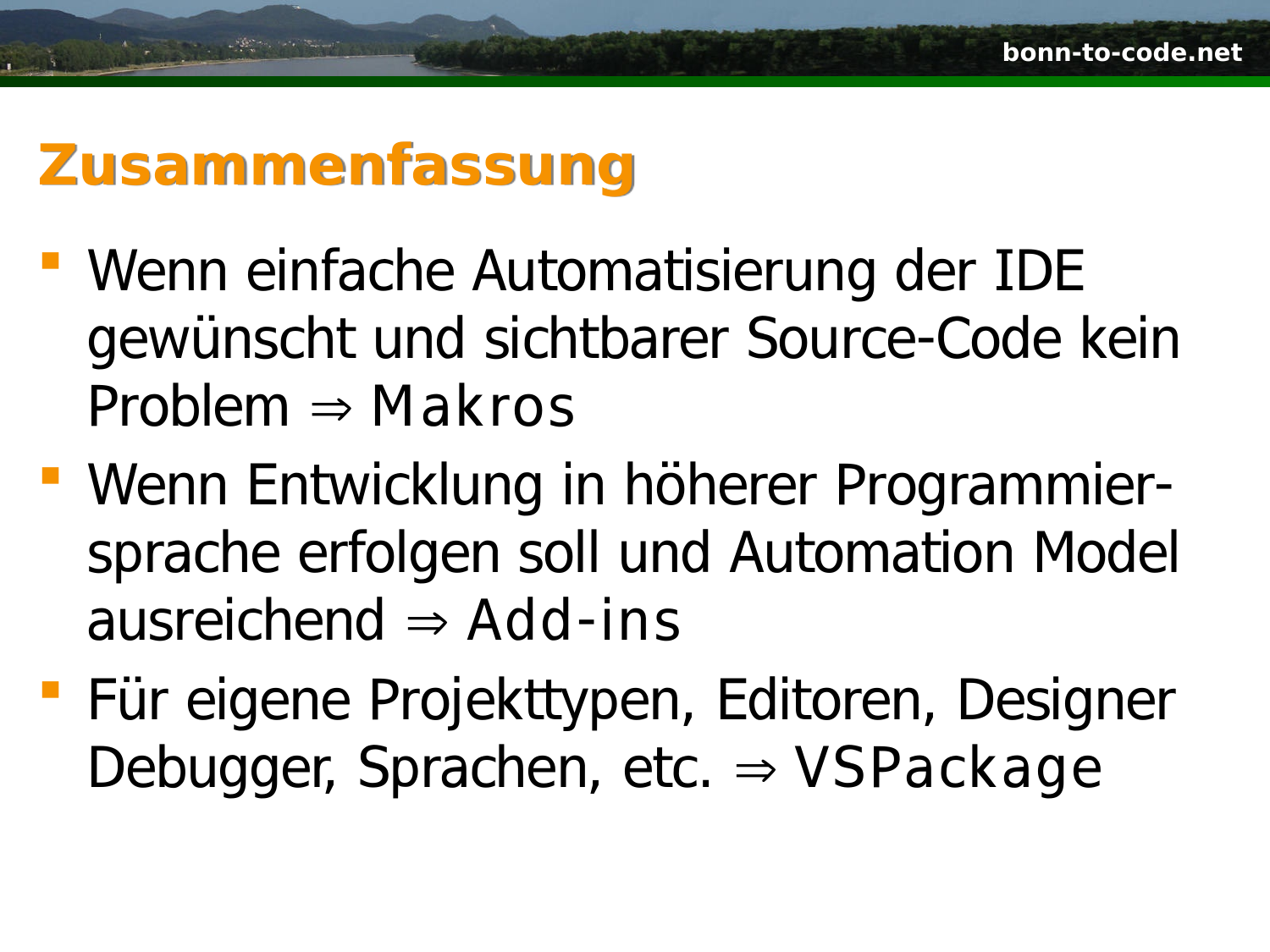

# Zusammenfassung
Wenn einfache Automatisierung der IDE gewünscht und sichtbarer Source-Code kein Problem ⇒ Makros
Wenn Entwicklung in höherer Programmier-sprache erfolgen soll und Automation Model ausreichend ⇒ Add-ins
Für eigene Projekttypen, Editoren, Designer Debugger, Sprachen, etc. ⇒ VSPackage